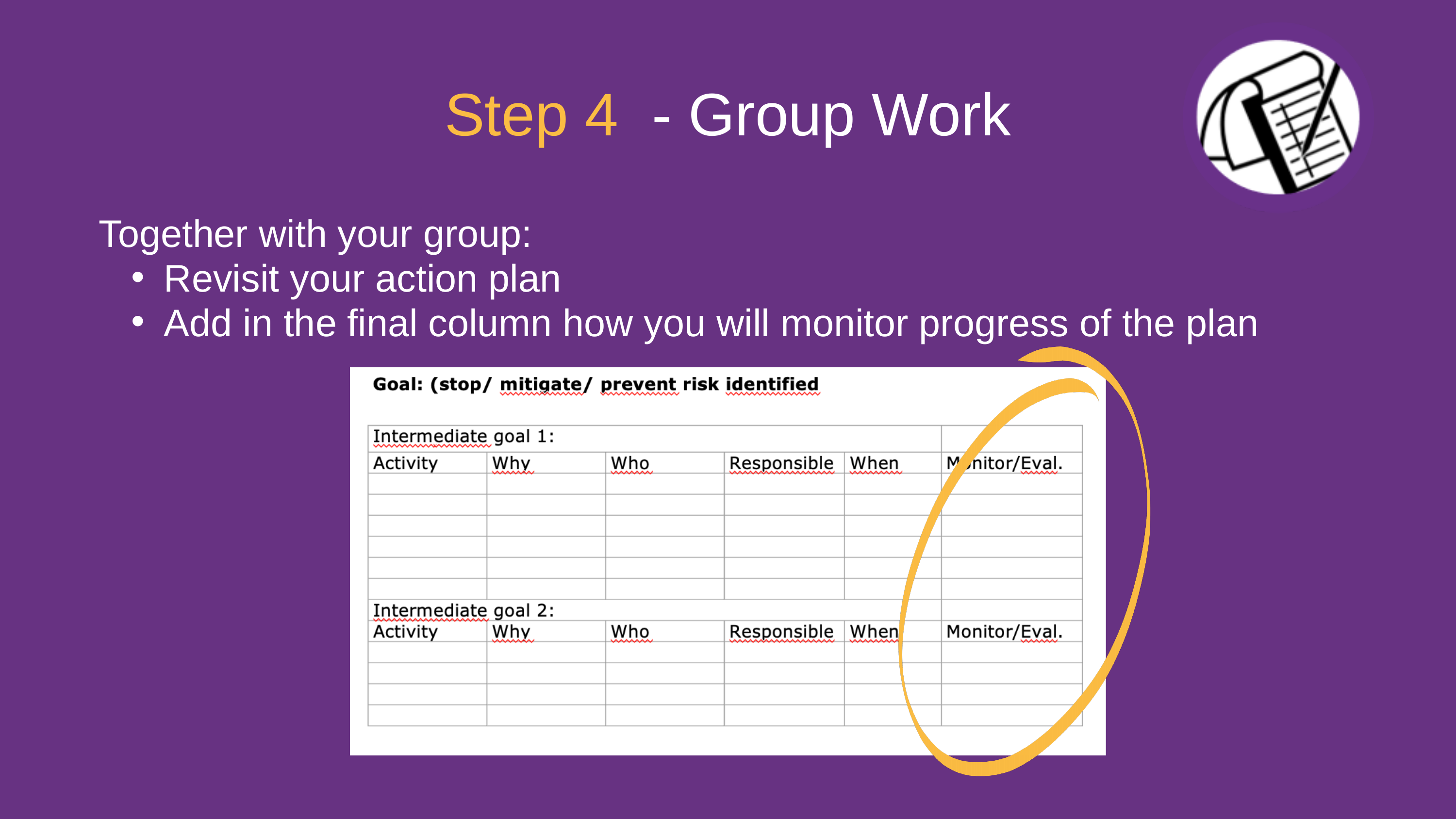

Step 4  - Group Work
Together with your group:
Revisit your action plan
Add in the final column how you will monitor progress of the plan